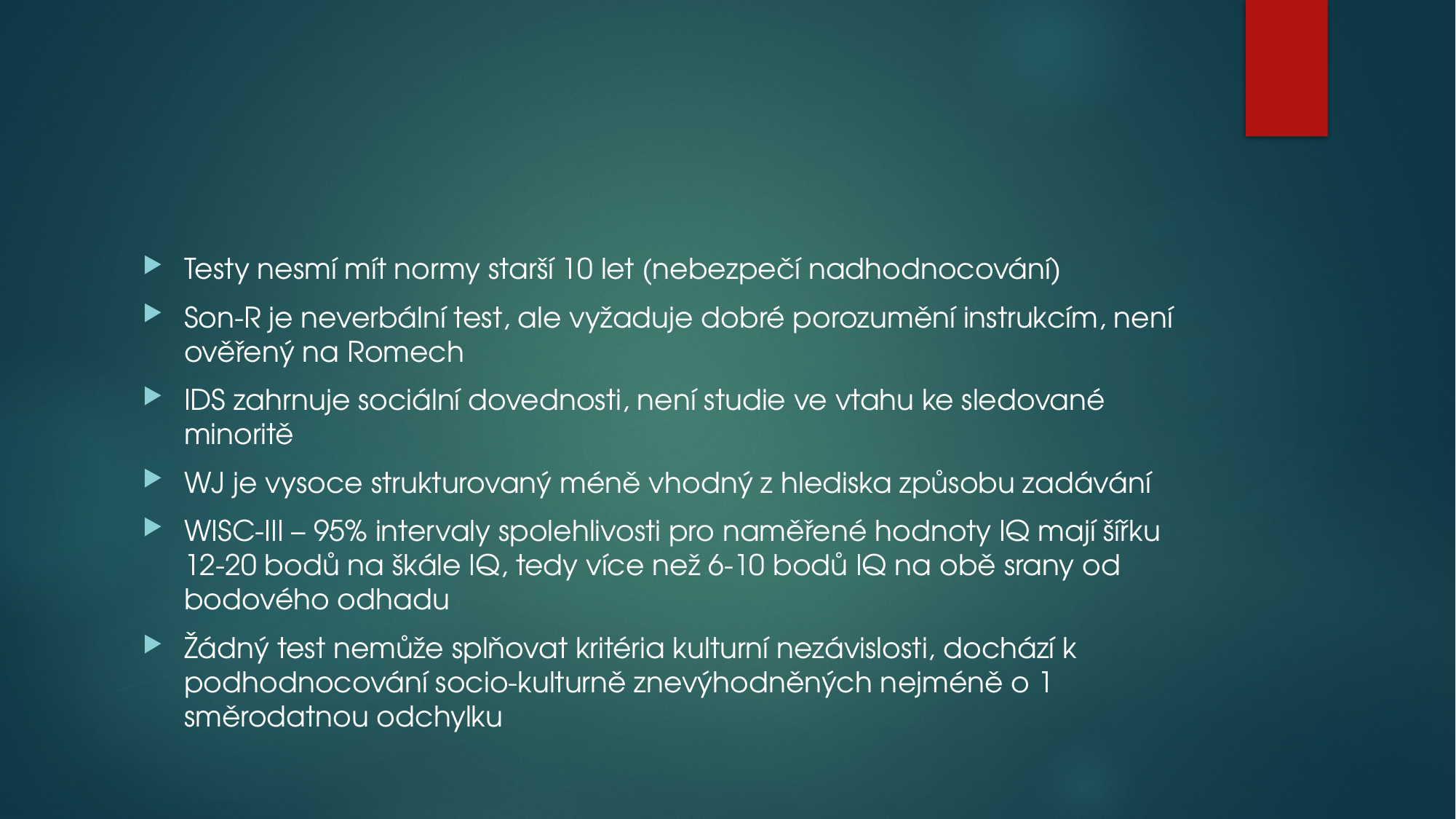

#
Testy nesmí mít normy starší 10 let (nebezpečí nadhodnocování)
Son-R je neverbální test, ale vyžaduje dobré porozumění instrukcím, není ověřený na Romech
IDS zahrnuje sociální dovednosti, není studie ve vtahu ke sledované minoritě
WJ je vysoce strukturovaný méně vhodný z hlediska způsobu zadávání
WISC-III – 95% intervaly spolehlivosti pro naměřené hodnoty IQ mají šířku 12-20 bodů na škále IQ, tedy více než 6-10 bodů IQ na obě srany od bodového odhadu
Žádný test nemůže splňovat kritéria kulturní nezávislosti, dochází k podhodnocování socio-kulturně znevýhodněných nejméně o 1 směrodatnou odchylku